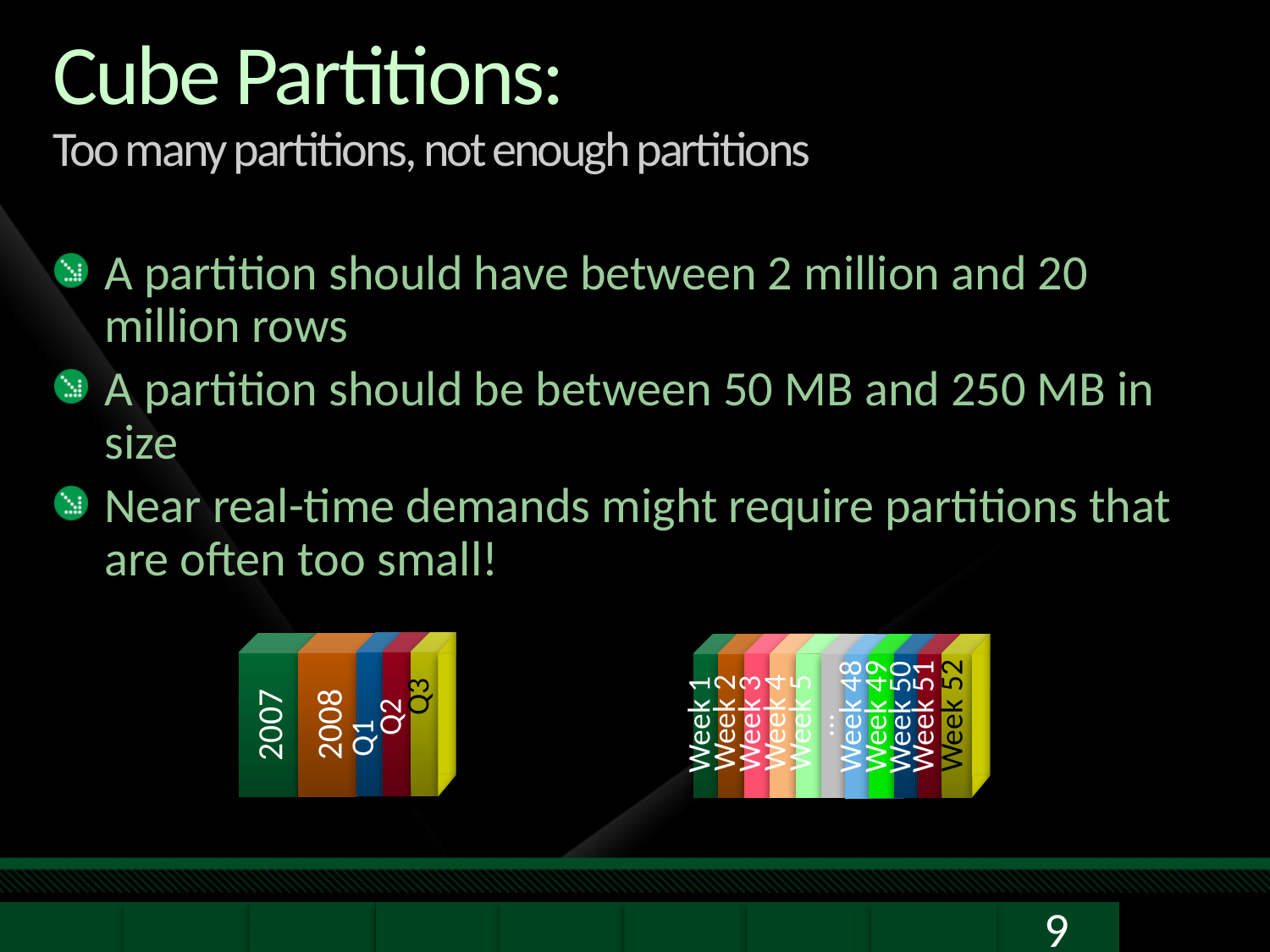

# Cube Partitions: Too many partitions, not enough partitions
A partition should have between 2 million and 20 million rows
A partition should be between 50 MB and 250 MB in size
Near real-time demands might require partitions that are often too small!

2008
2007

Week 52
Week 48
Week 51
Week 49
Week 50
Week 4
Week 2
Week 5
Week 3
Week 1
Q3
Q2
…
…
Q1

9